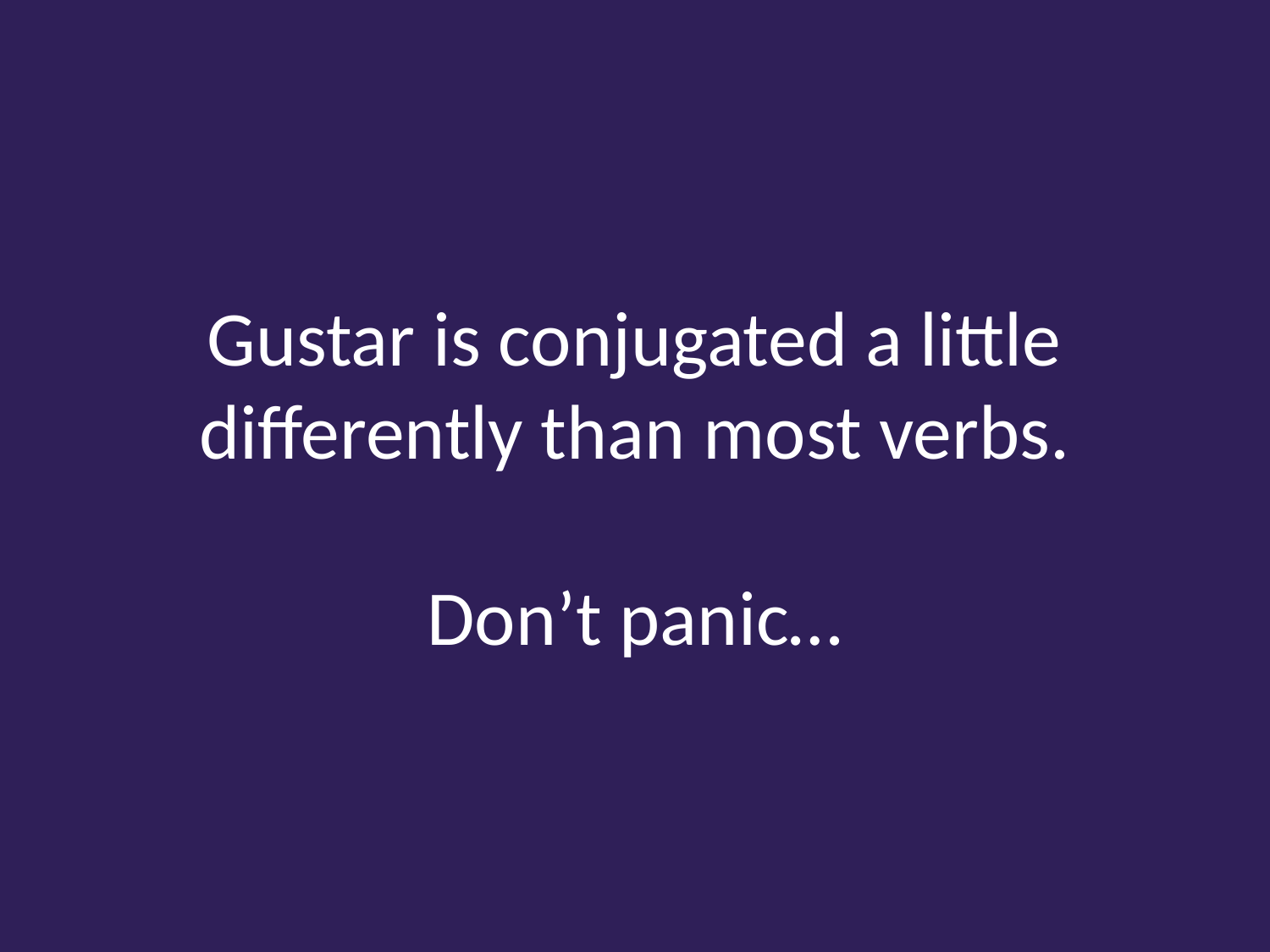

# Gustar is conjugated a little differently than most verbs. Don’t panic…